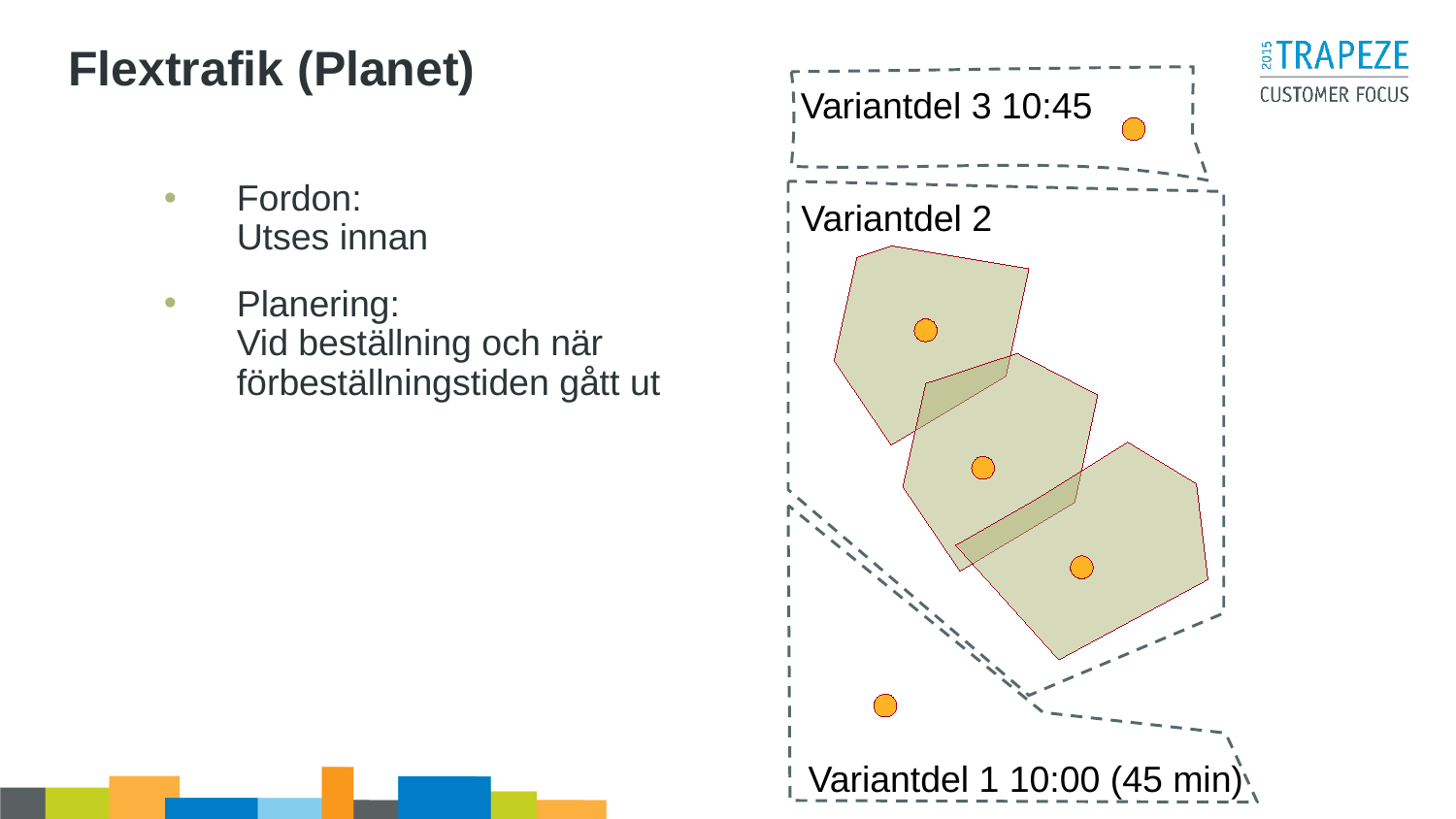

# Flextrafik (Planet)

Variantdel 3 10:45

Fordon:
Utses innan
Planering:
Vid beställning och när förbeställningstiden gått ut

Variantdel 2

Variantdel 1 10:00 (45 min)